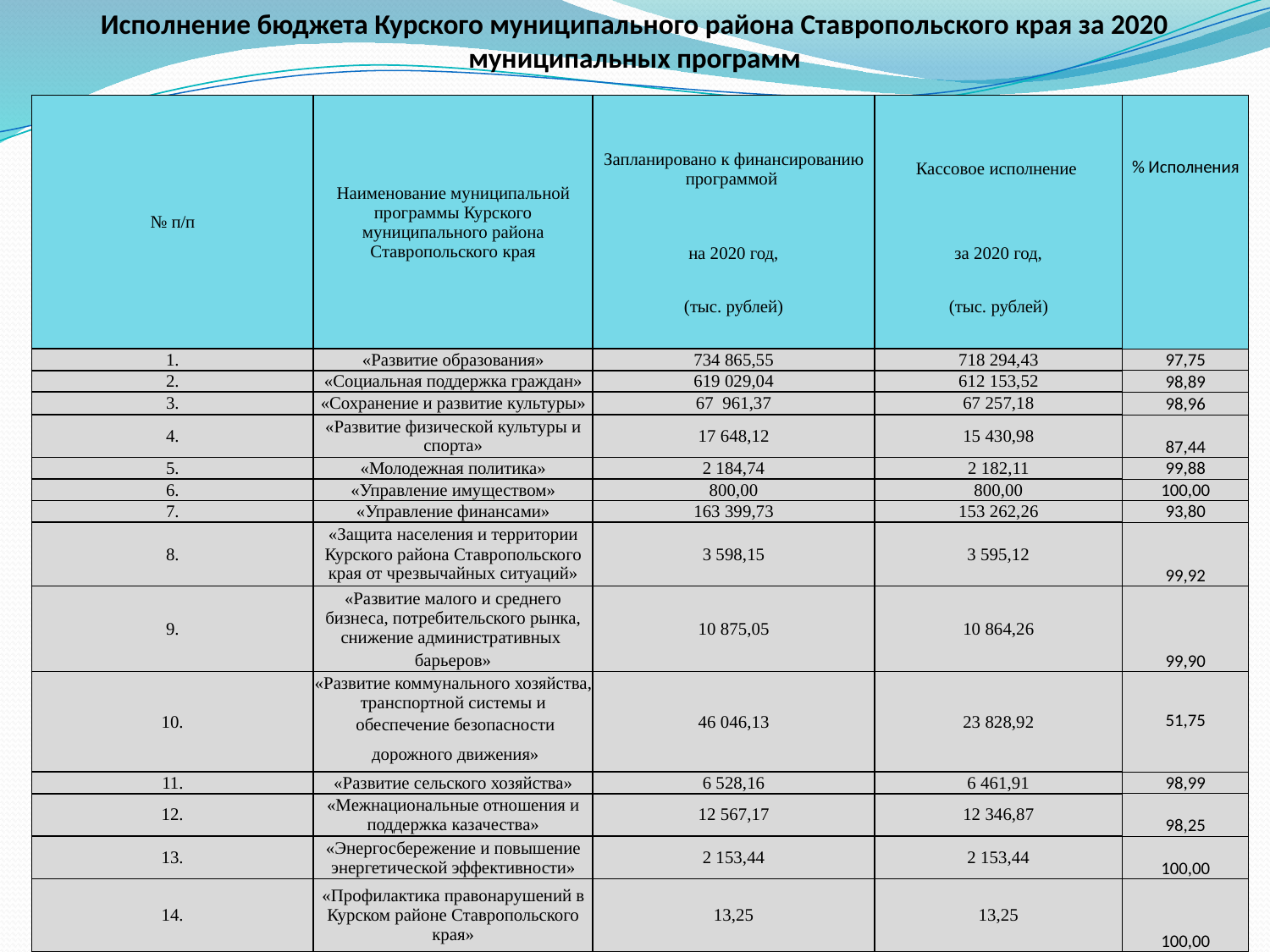

Исполнение бюджета Курского муниципального района Ставропольского края за 2020 муниципальных программ
| № п/п | Наименование муниципальной программы Курского муниципального района Ставропольского края | Запланировано к финансированию программой | Кассовое исполнение | % Исполнения |
| --- | --- | --- | --- | --- |
|  |  | на 2020 год, | за 2020 год, |  |
|  |  | (тыс. рублей) | (тыс. рублей) |  |
| 1. | «Развитие образования» | 734 865,55 | 718 294,43 | 97,75 |
| 2. | «Социальная поддержка граждан» | 619 029,04 | 612 153,52 | 98,89 |
| 3. | «Сохранение и развитие культуры» | 67 961,37 | 67 257,18 | 98,96 |
| 4. | «Развитие физической культуры и спорта» | 17 648,12 | 15 430,98 | 87,44 |
| 5. | «Молодежная политика» | 2 184,74 | 2 182,11 | 99,88 |
| 6. | «Управление имуществом» | 800,00 | 800,00 | 100,00 |
| 7. | «Управление финансами» | 163 399,73 | 153 262,26 | 93,80 |
| 8. | «Защита населения и территории Курского района Ставропольского края от чрезвычайных ситуаций» | 3 598,15 | 3 595,12 | 99,92 |
| 9. | «Развитие малого и среднего бизнеса, потребительского рынка, снижение административных | 10 875,05 | 10 864,26 | 99,90 |
|  | барьеров» |  |  |  |
| 10. | «Развитие коммунального хозяйства, транспортной системы и | 46 046,13 | 23 828,92 | 51,75 |
|  | обеспечение безопасности |  |  |  |
|  | дорожного движения» |  |  |  |
| 11. | «Развитие сельского хозяйства» | 6 528,16 | 6 461,91 | 98,99 |
| 12. | «Межнациональные отношения и поддержка казачества» | 12 567,17 | 12 346,87 | 98,25 |
| 13. | «Энергосбережение и повышение энергетической эффективности» | 2 153,44 | 2 153,44 | 100,00 |
| 14. | «Профилактика правонарушений в Курском районе Ставропольского края» | 13,25 | 13,25 | 100,00 |
|  | Всего: | 1 687 669,90 | 1 628 644,25 | 96,50 |